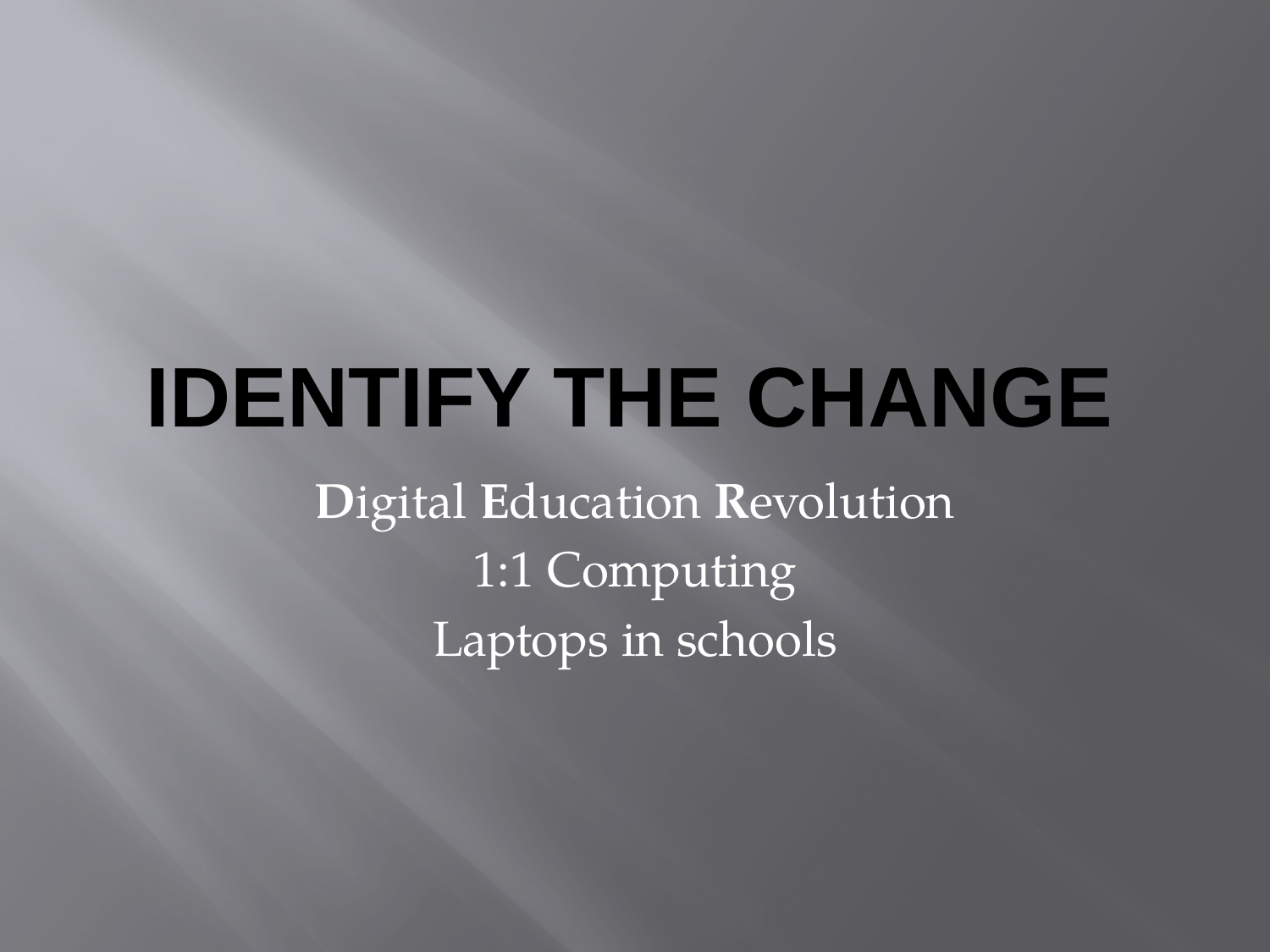

# Identify the change
Digital Education Revolution
1:1 Computing
Laptops in schools